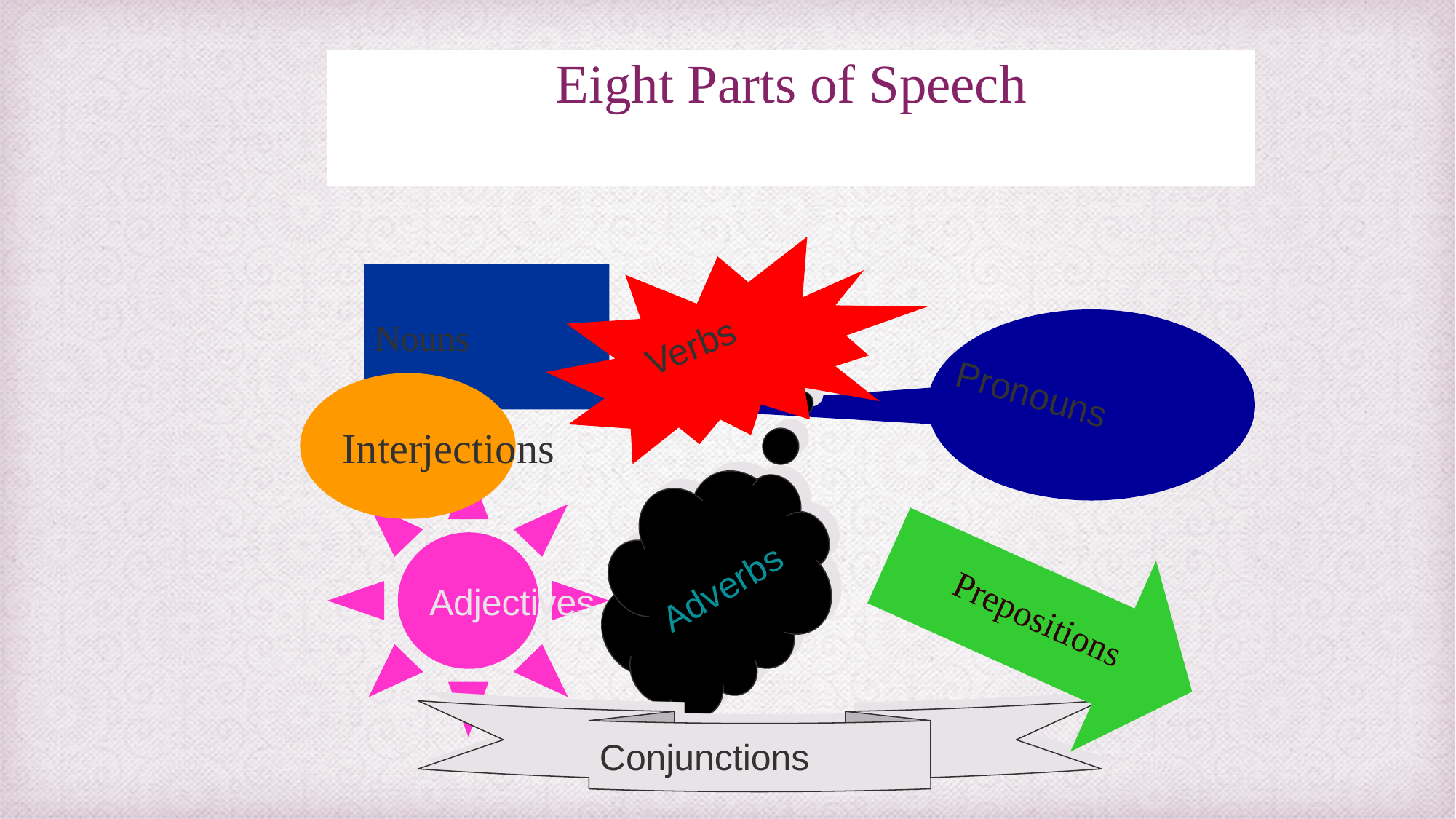

# Eight Parts of Speech

Verbs
Nouns

Pronouns
Interjections
Adjectives
Adverbs

Prepositions
Conjunctions